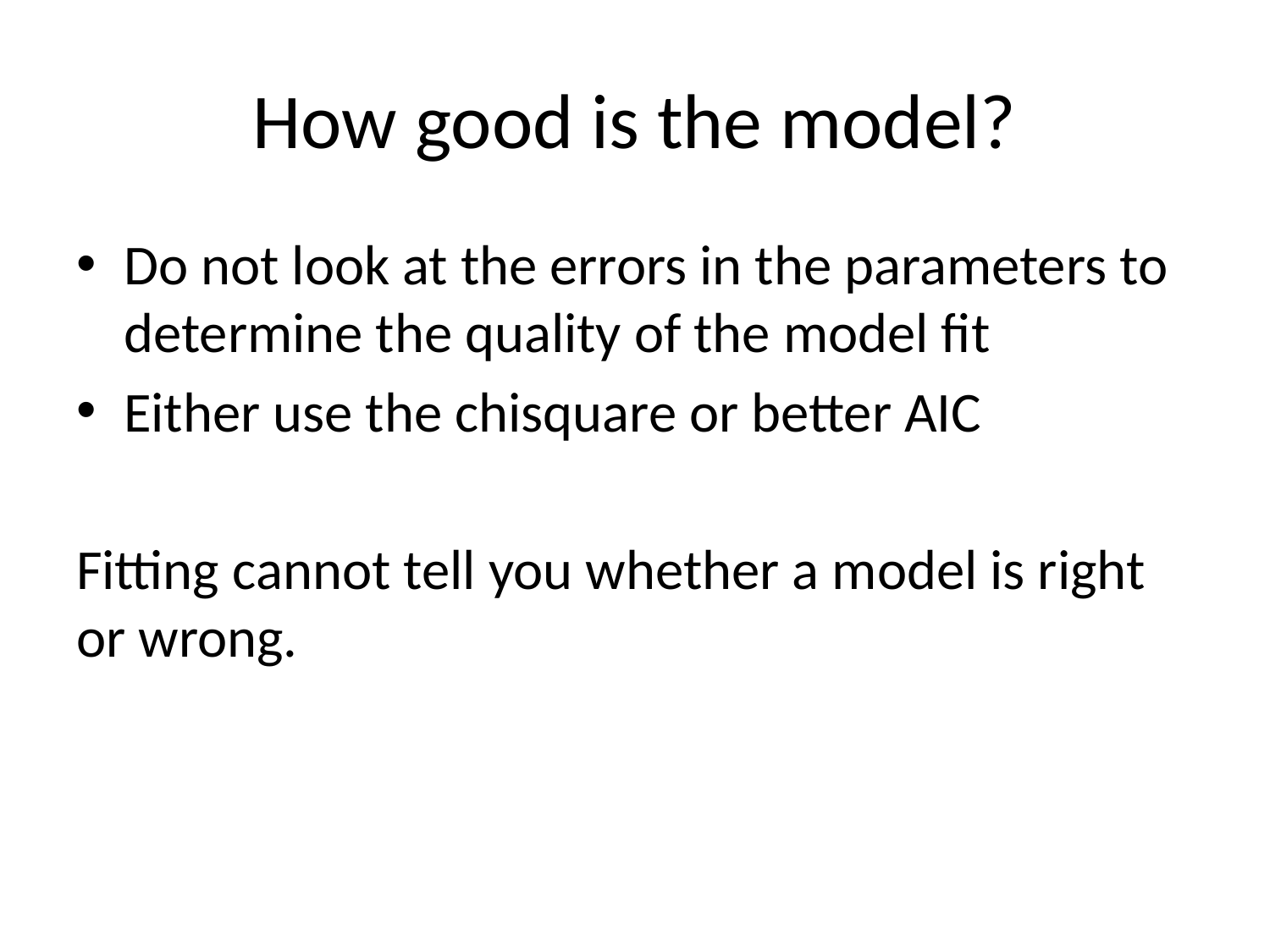

# How good is the model?
Do not look at the errors in the parameters to determine the quality of the model fit
Either use the chisquare or better AIC

Fitting cannot tell you whether a model is right or wrong.